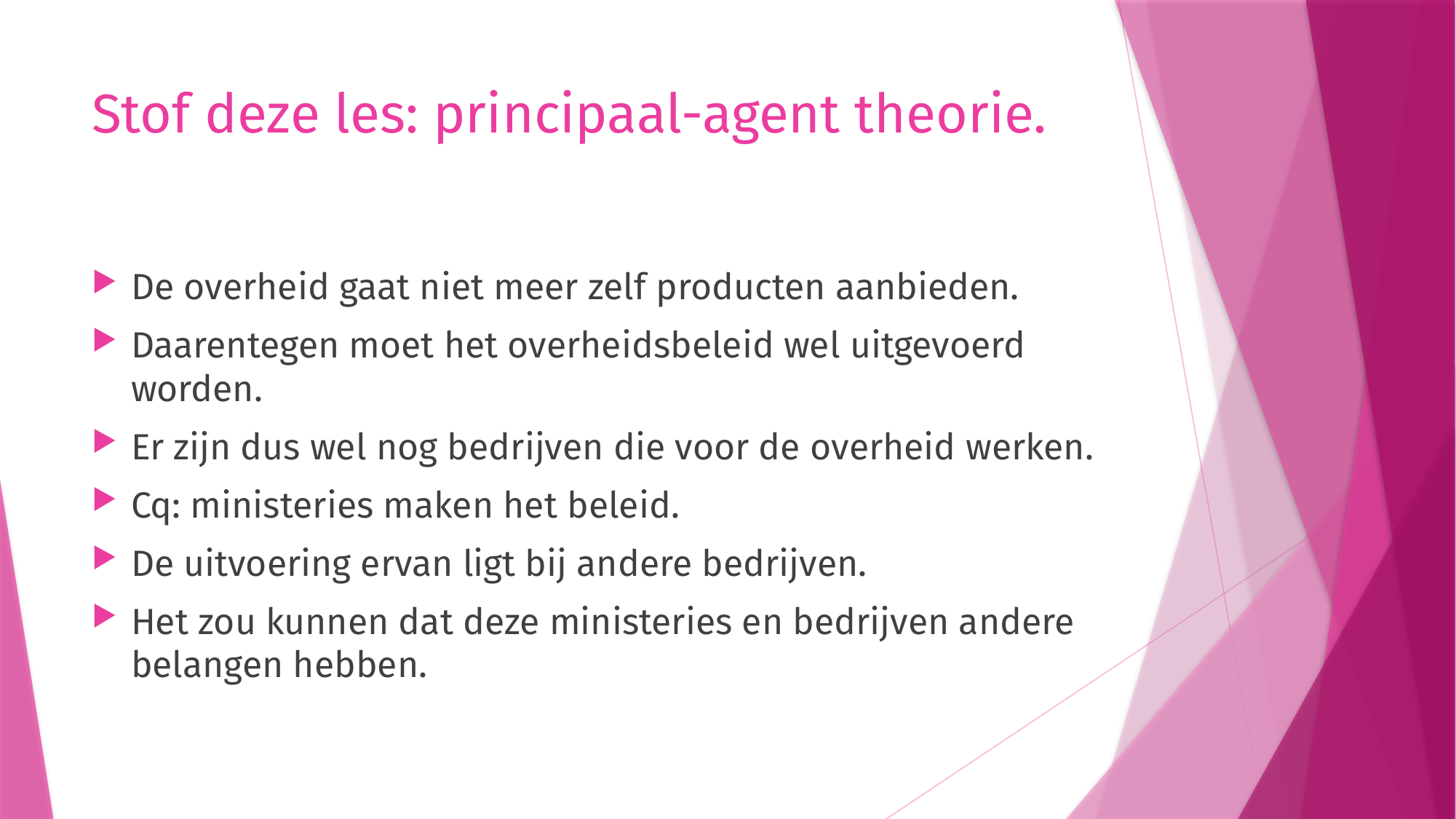

# Stof deze les: principaal-agent theorie.
De overheid gaat niet meer zelf producten aanbieden.
Daarentegen moet het overheidsbeleid wel uitgevoerd worden.
Er zijn dus wel nog bedrijven die voor de overheid werken.
Cq: ministeries maken het beleid.
De uitvoering ervan ligt bij andere bedrijven.
Het zou kunnen dat deze ministeries en bedrijven andere belangen hebben.